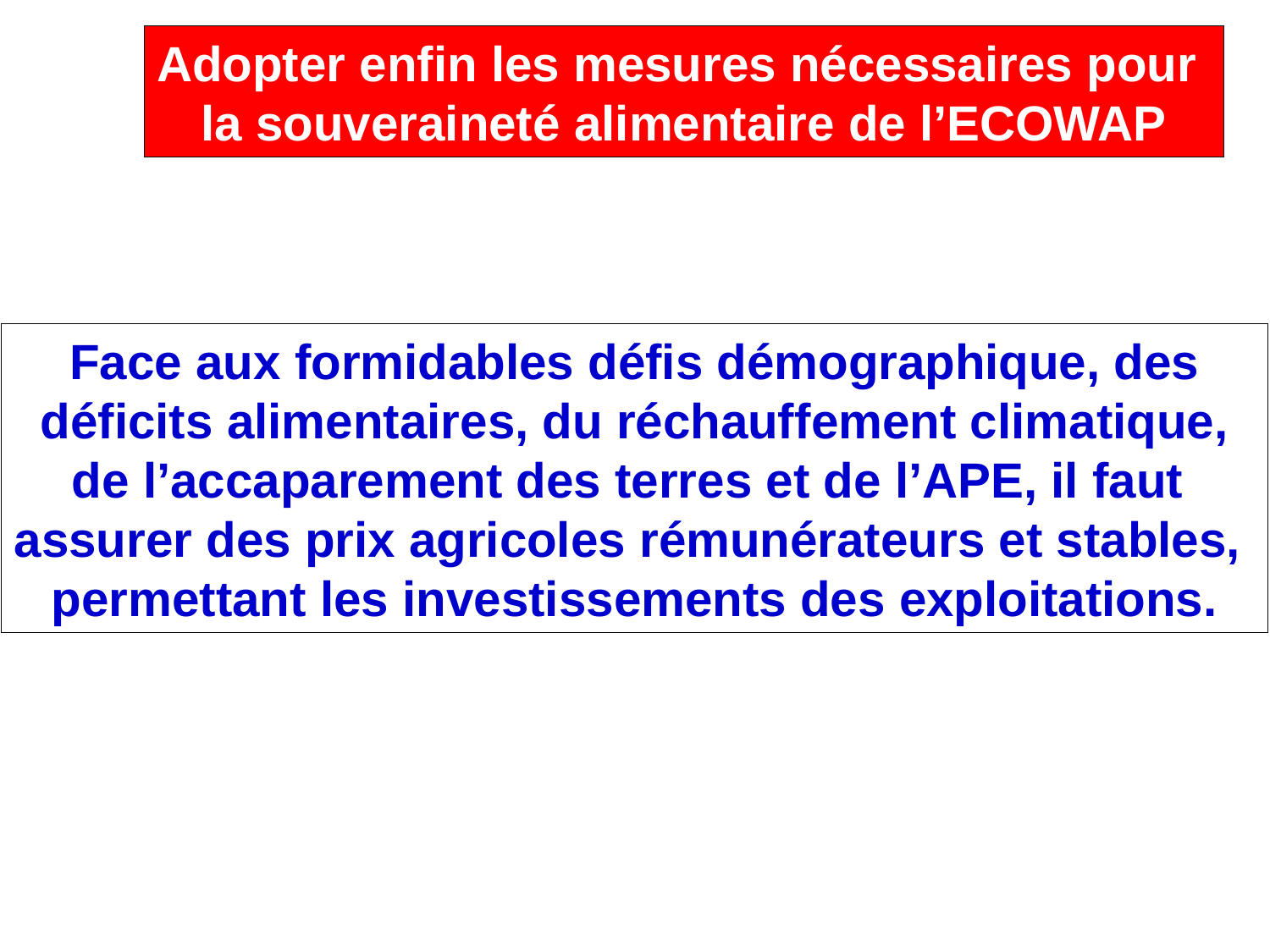

Adopter enfin les mesures nécessaires pour
la souveraineté alimentaire de l’ECOWAP
Face aux formidables défis démographique, des
déficits alimentaires, du réchauffement climatique,
de l’accaparement des terres et de l’APE, il faut
assurer des prix agricoles rémunérateurs et stables,
permettant les investissements des exploitations.